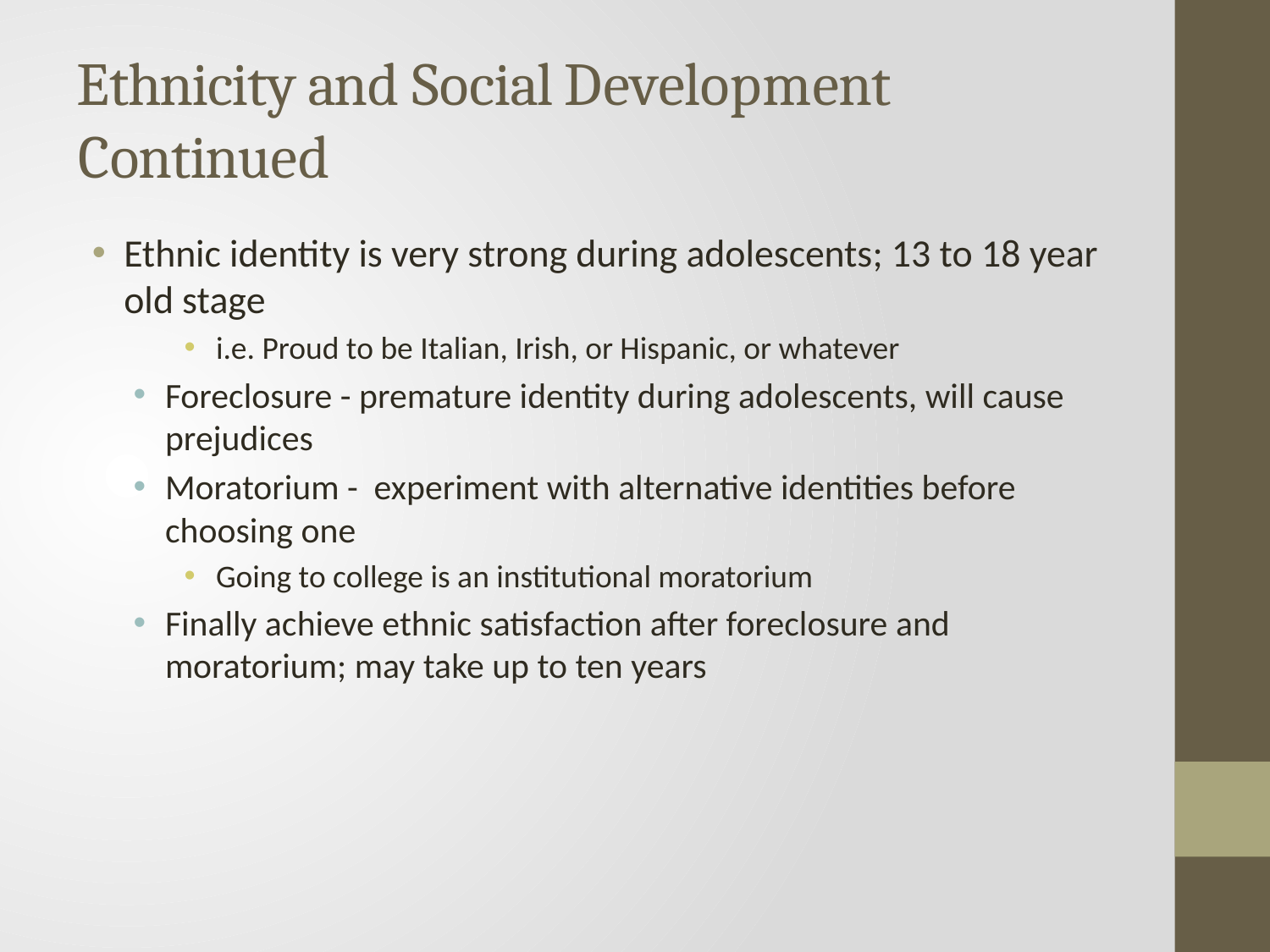

# Ethnicity and Social Development Continued
Ethnic identity is very strong during adolescents; 13 to 18 year old stage
i.e. Proud to be Italian, Irish, or Hispanic, or whatever
Foreclosure - premature identity during adolescents, will cause prejudices
Moratorium -  experiment with alternative identities before choosing one
Going to college is an institutional moratorium
Finally achieve ethnic satisfaction after foreclosure and moratorium; may take up to ten years